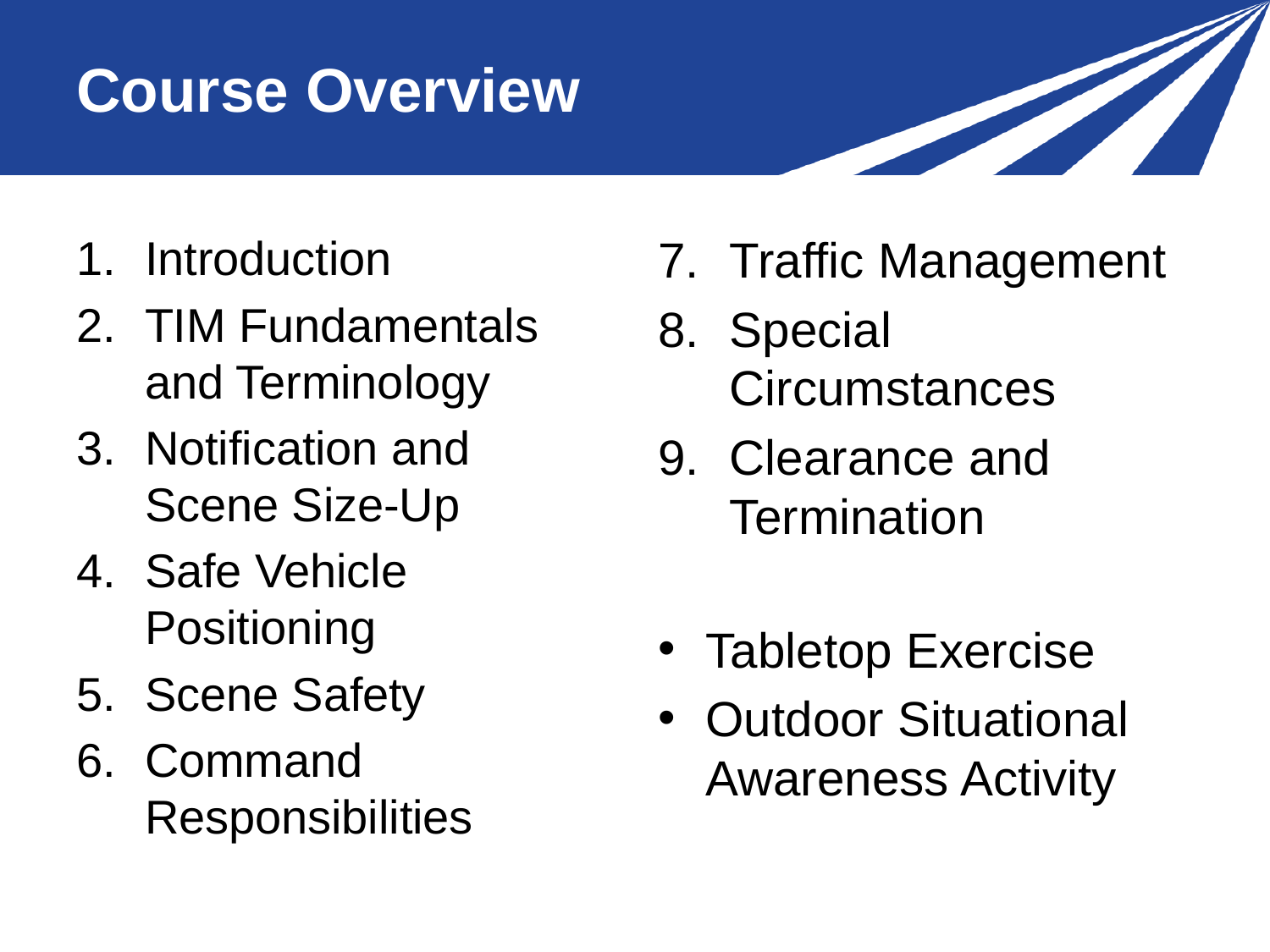

# Course Overview
Introduction
TIM Fundamentals and Terminology
Notification and Scene Size-Up
Safe Vehicle Positioning
Scene Safety
Command Responsibilities

Traffic Management
Special Circumstances
Clearance and Termination
Tabletop Exercise
Outdoor Situational Awareness Activity